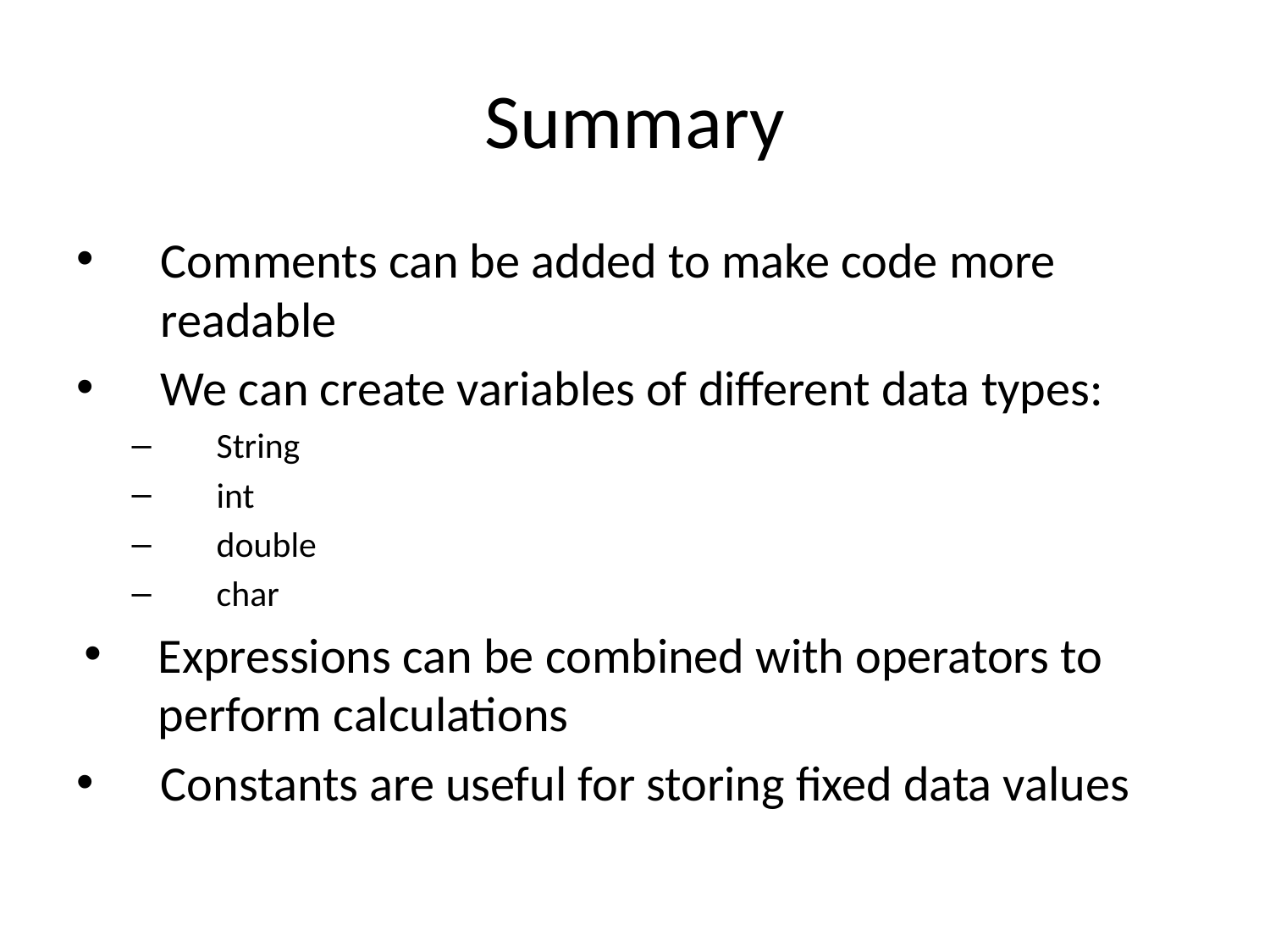

# Summary
Comments can be added to make code more readable
We can create variables of different data types:
String
int
double
char
Expressions can be combined with operators to perform calculations
Constants are useful for storing fixed data values